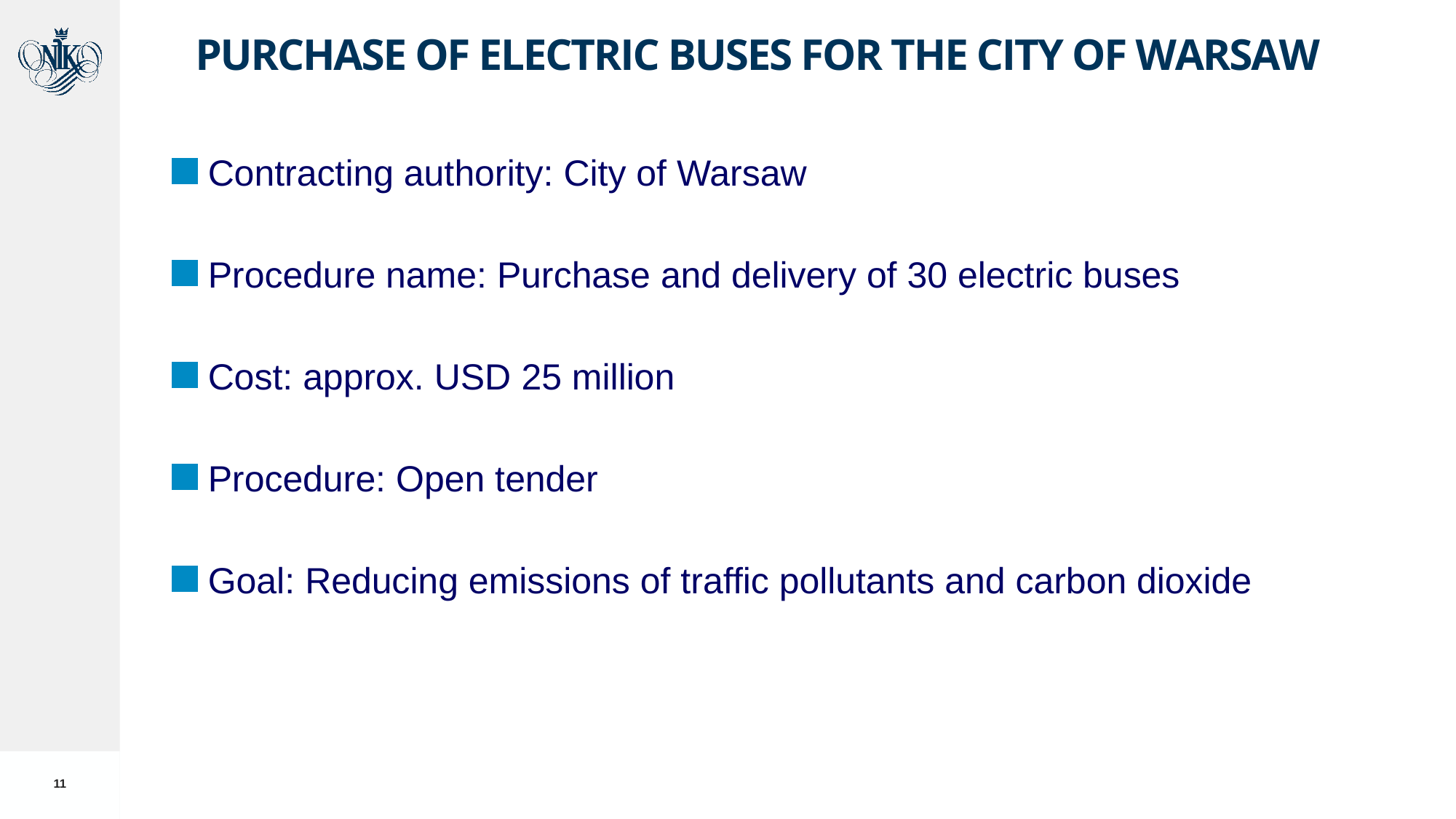

# PURCHASE OF ELECTRIC BUSES FOR THE CITY OF WARSAW
 Contracting authority: City of Warsaw

 Procedure name: Purchase and delivery of 30 electric buses

 Cost: approx. USD 25 million

 Procedure: Open tender

 Goal: Reducing emissions of traffic pollutants and carbon dioxide

11